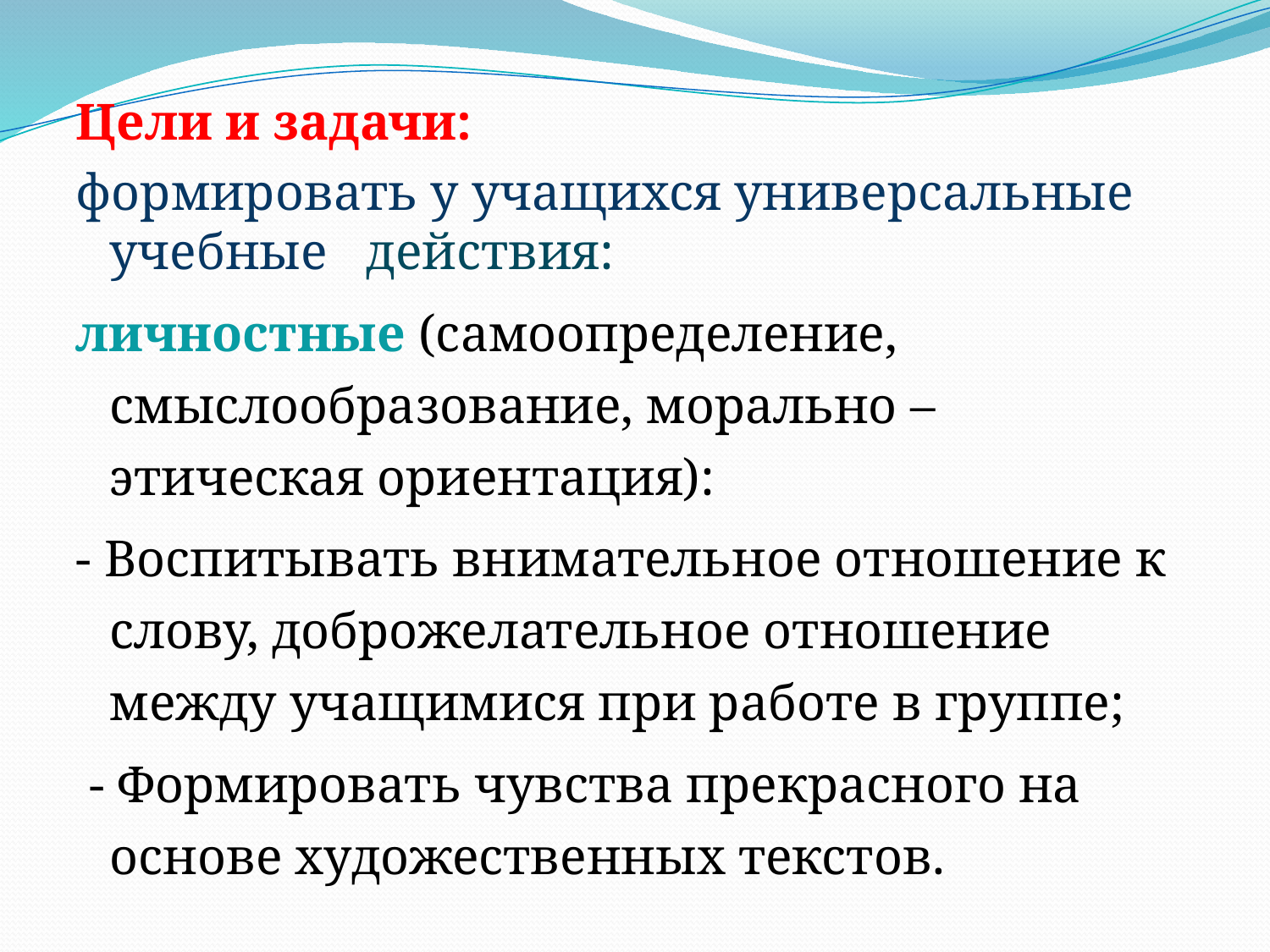

#

Цели и задачи:
формировать у учащихся универсальные учебные   действия:
личностные (самоопределение, смыслообразование, морально – этическая ориентация):
- Воспитывать внимательное отношение к слову, доброжелательное отношение между учащимися при работе в группе;
 - Формировать чувства прекрасного на основе художественных текстов.